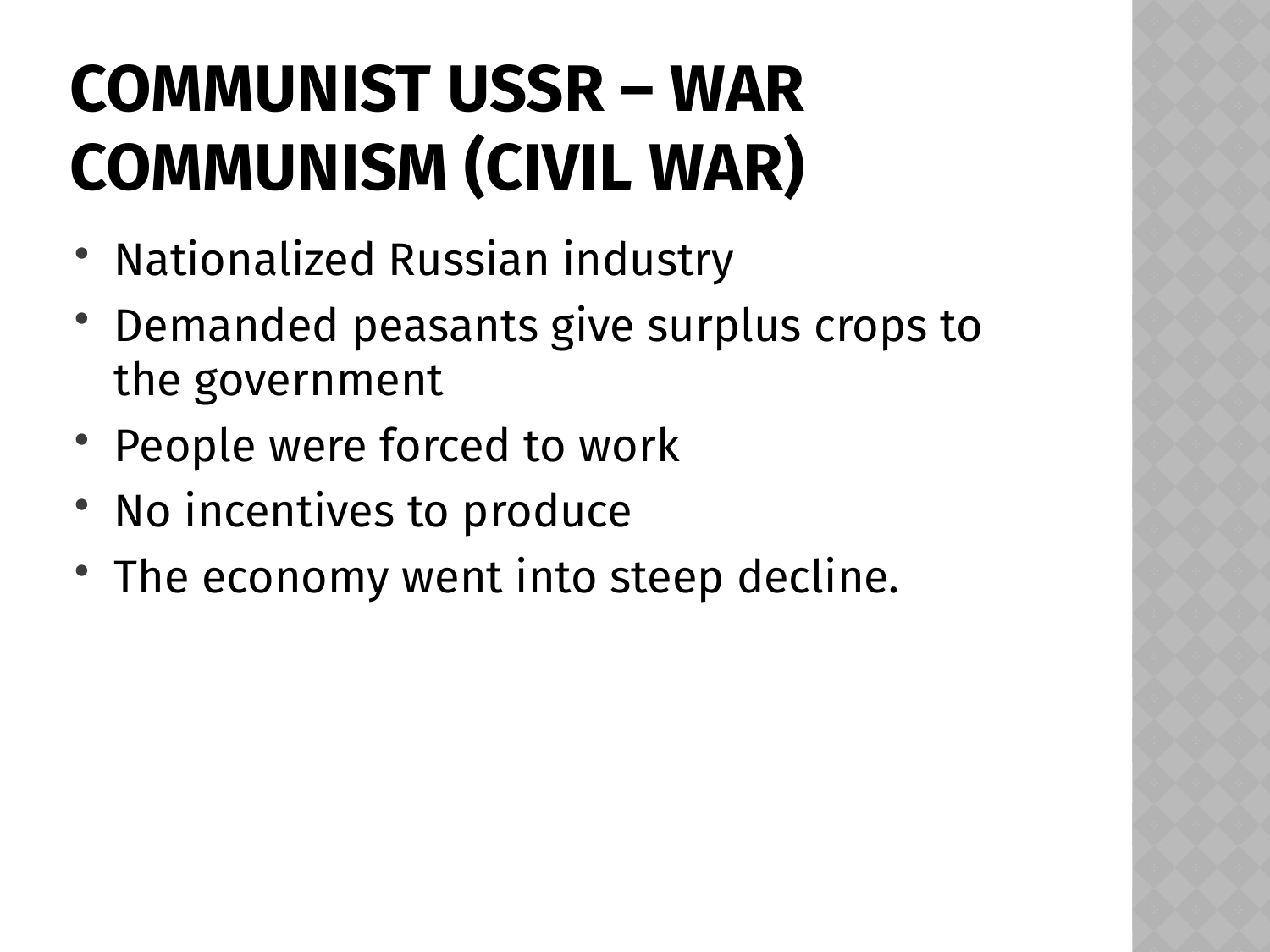

# Communist ussr – War Communism (civil war)
Nationalized Russian industry
Demanded peasants give surplus crops to the government
People were forced to work
No incentives to produce
The economy went into steep decline.